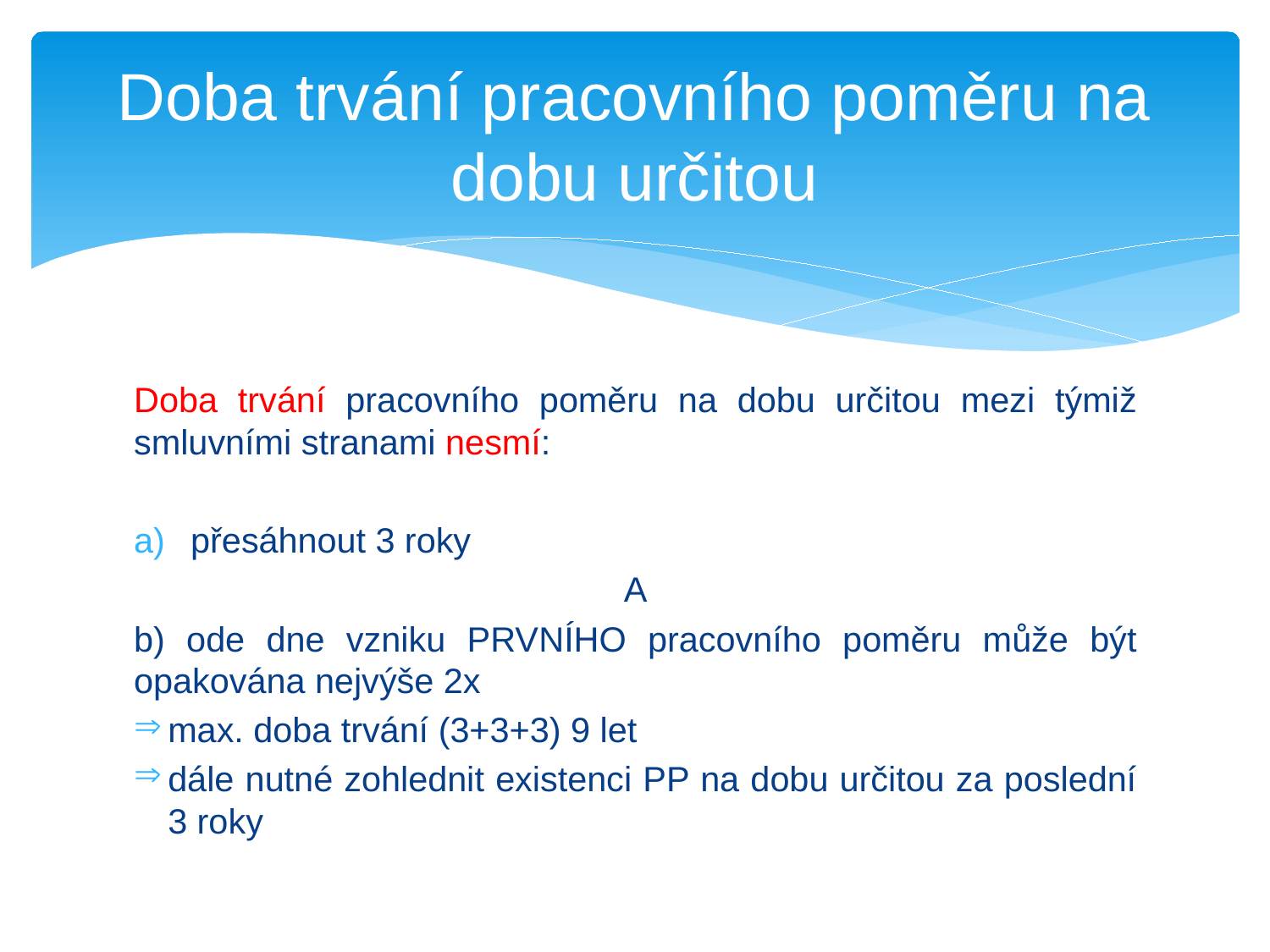

# Doba trvání pracovního poměru na dobu určitou
Doba trvání pracovního poměru na dobu určitou mezi týmiž smluvními stranami nesmí:

přesáhnout 3 roky
A
b) ode dne vzniku PRVNÍHO pracovního poměru může být opakována nejvýše 2x
max. doba trvání (3+3+3) 9 let
dále nutné zohlednit existenci PP na dobu určitou za poslední 3 roky